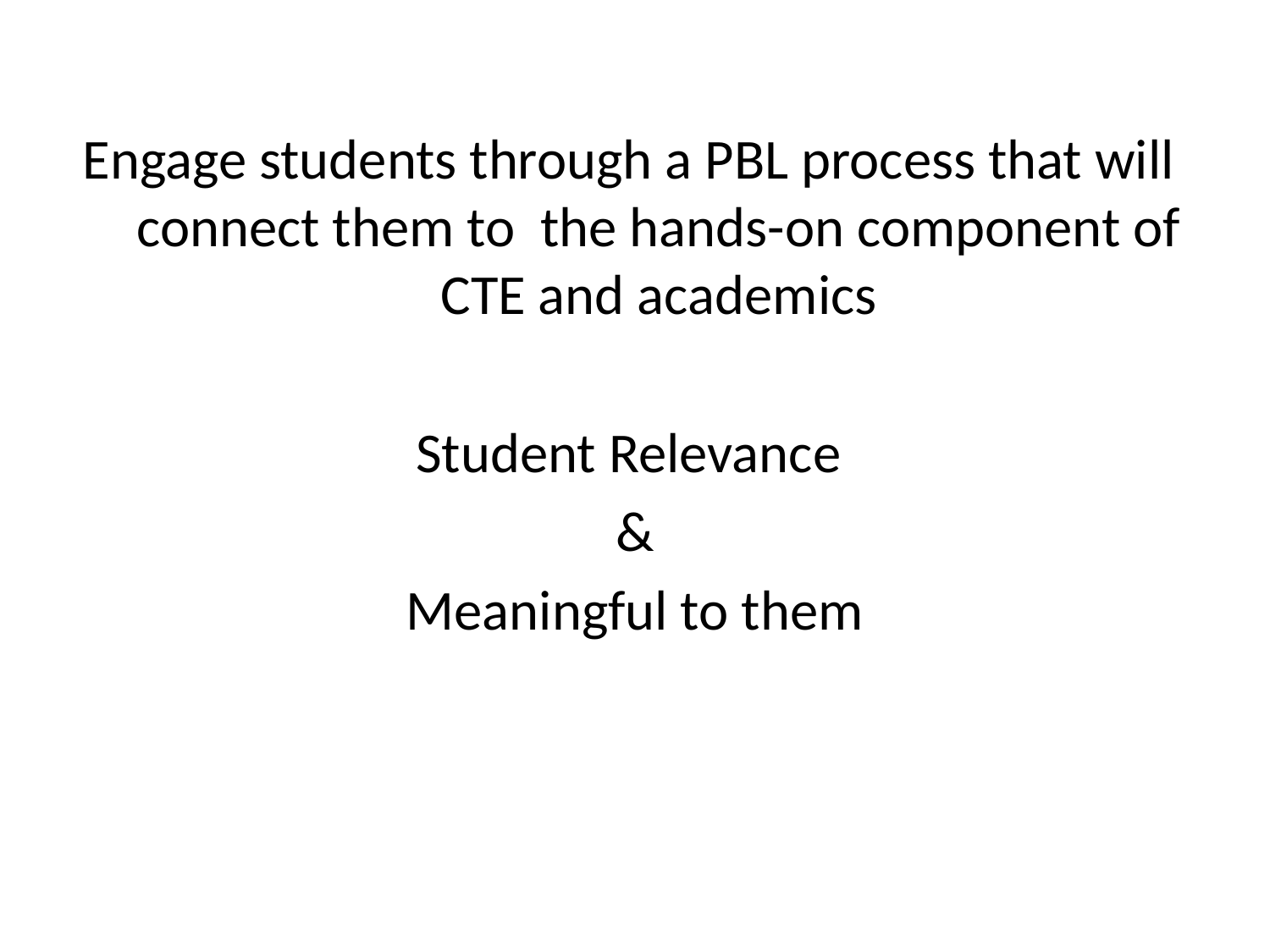

Engage students through a PBL process that will  connect them to  the hands-on component of CTE and academics

Student Relevance
&
Meaningful to them